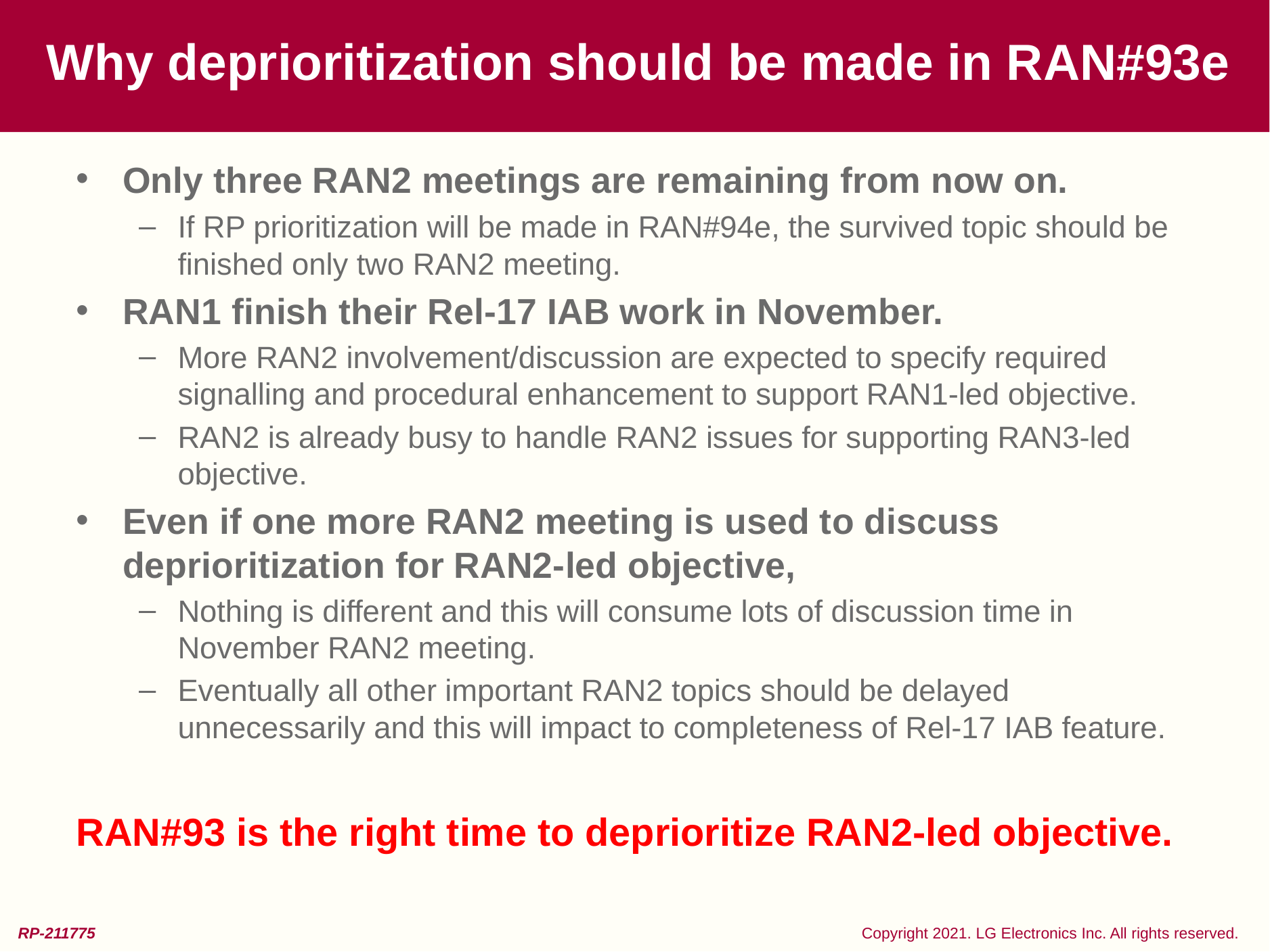

# Why deprioritization should be made in RAN#93e
Only three RAN2 meetings are remaining from now on.
If RP prioritization will be made in RAN#94e, the survived topic should be finished only two RAN2 meeting.
RAN1 finish their Rel-17 IAB work in November.
More RAN2 involvement/discussion are expected to specify required signalling and procedural enhancement to support RAN1-led objective.
RAN2 is already busy to handle RAN2 issues for supporting RAN3-led objective.
Even if one more RAN2 meeting is used to discuss deprioritization for RAN2-led objective,
Nothing is different and this will consume lots of discussion time in November RAN2 meeting.
Eventually all other important RAN2 topics should be delayed unnecessarily and this will impact to completeness of Rel-17 IAB feature.

RAN#93 is the right time to deprioritize RAN2-led objective.